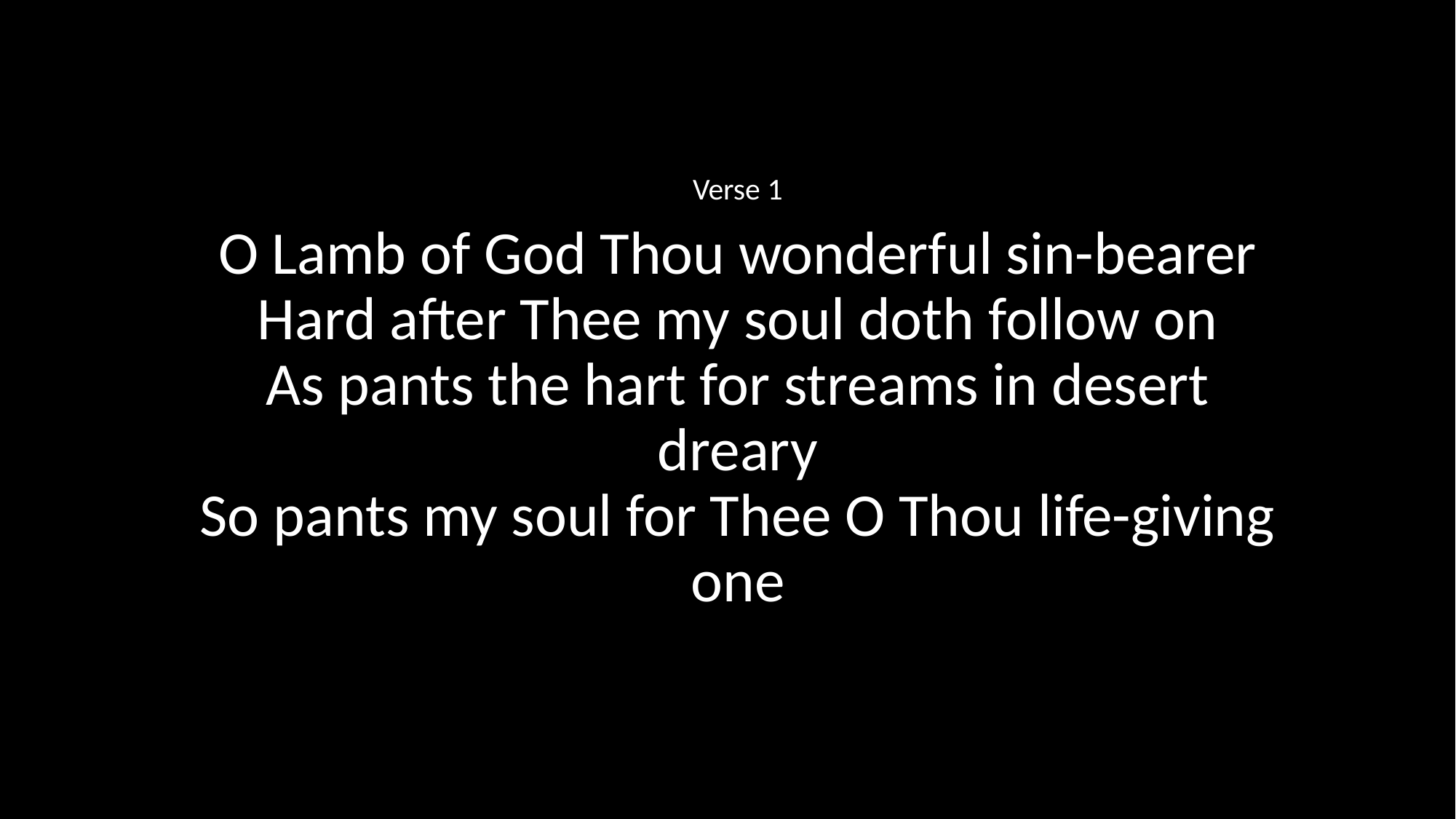

Verse 1
O Lamb of God Thou wonderful sin-bearer
Hard after Thee my soul doth follow on
As pants the hart for streams in desert dreary
So pants my soul for Thee O Thou life-giving one